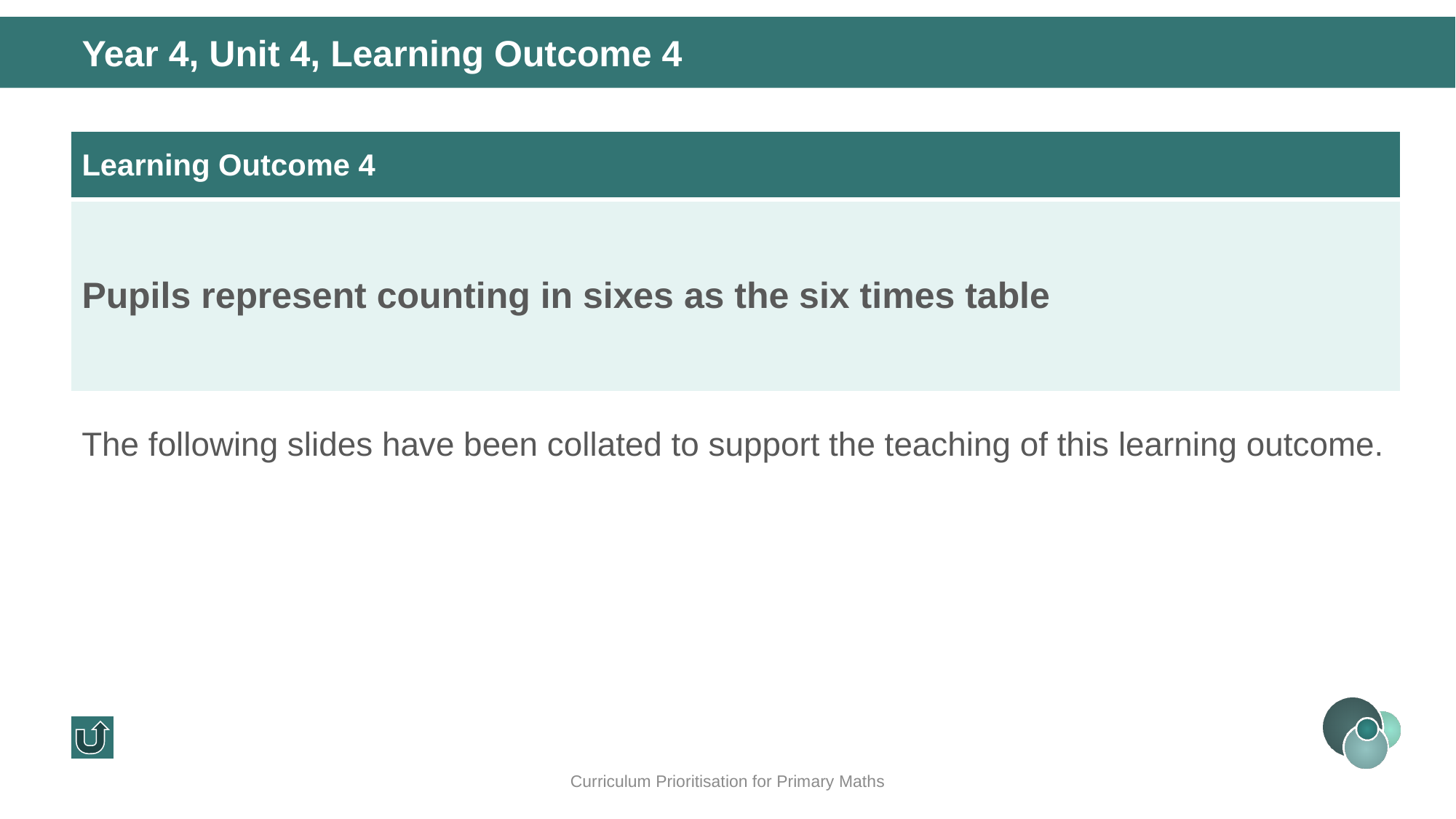

Year 4, Unit 4, Learning Outcome 4
| Learning Outcome 4 |
| --- |
| Pupils represent counting in sixes as the six times table |
The following slides have been collated to support the teaching of this learning outcome.

Curriculum Prioritisation for Primary Maths